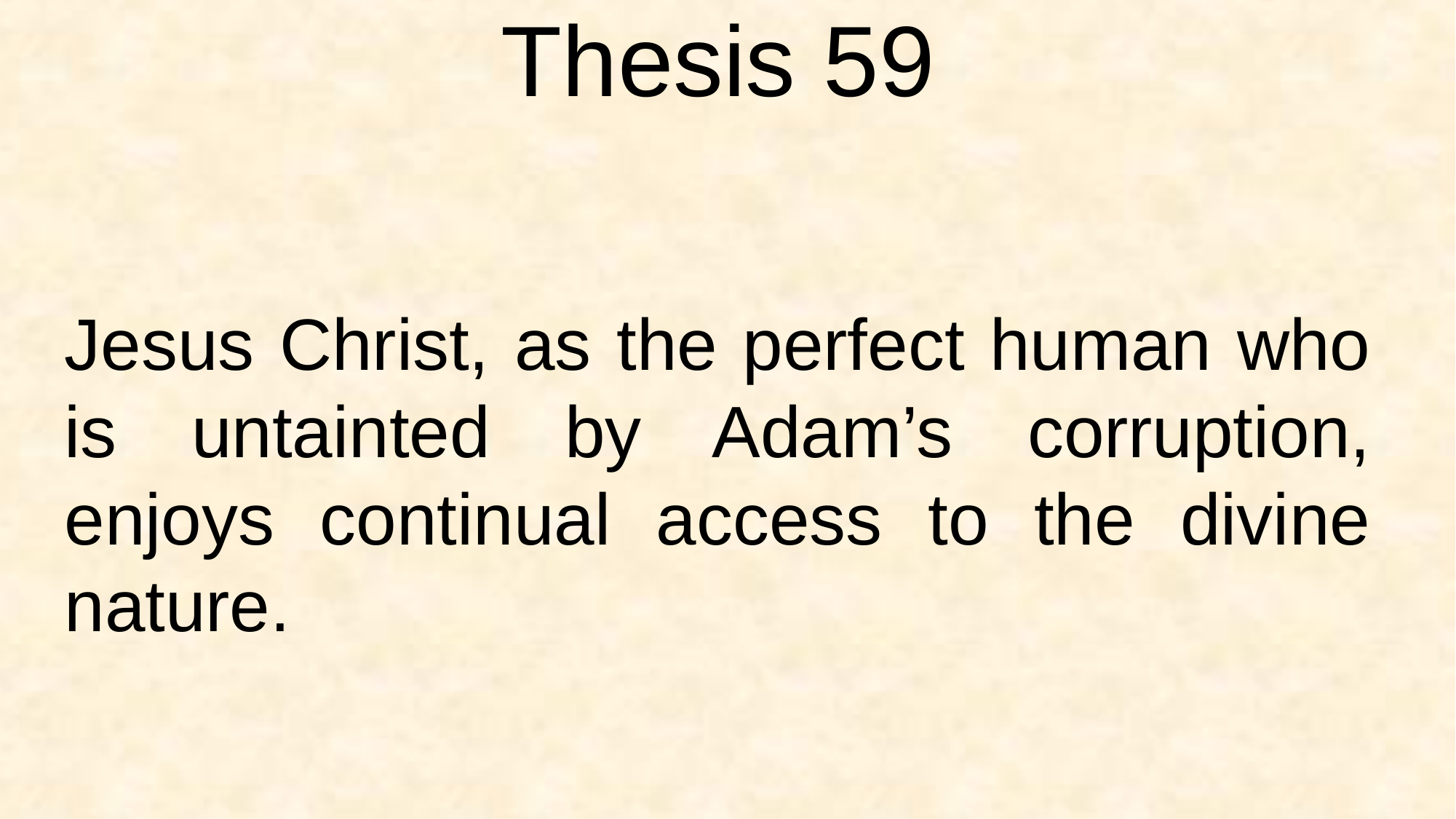

Thesis 59

Jesus Christ, as the perfect human who is untainted by Adam’s corruption, enjoys continual access to the divine nature.